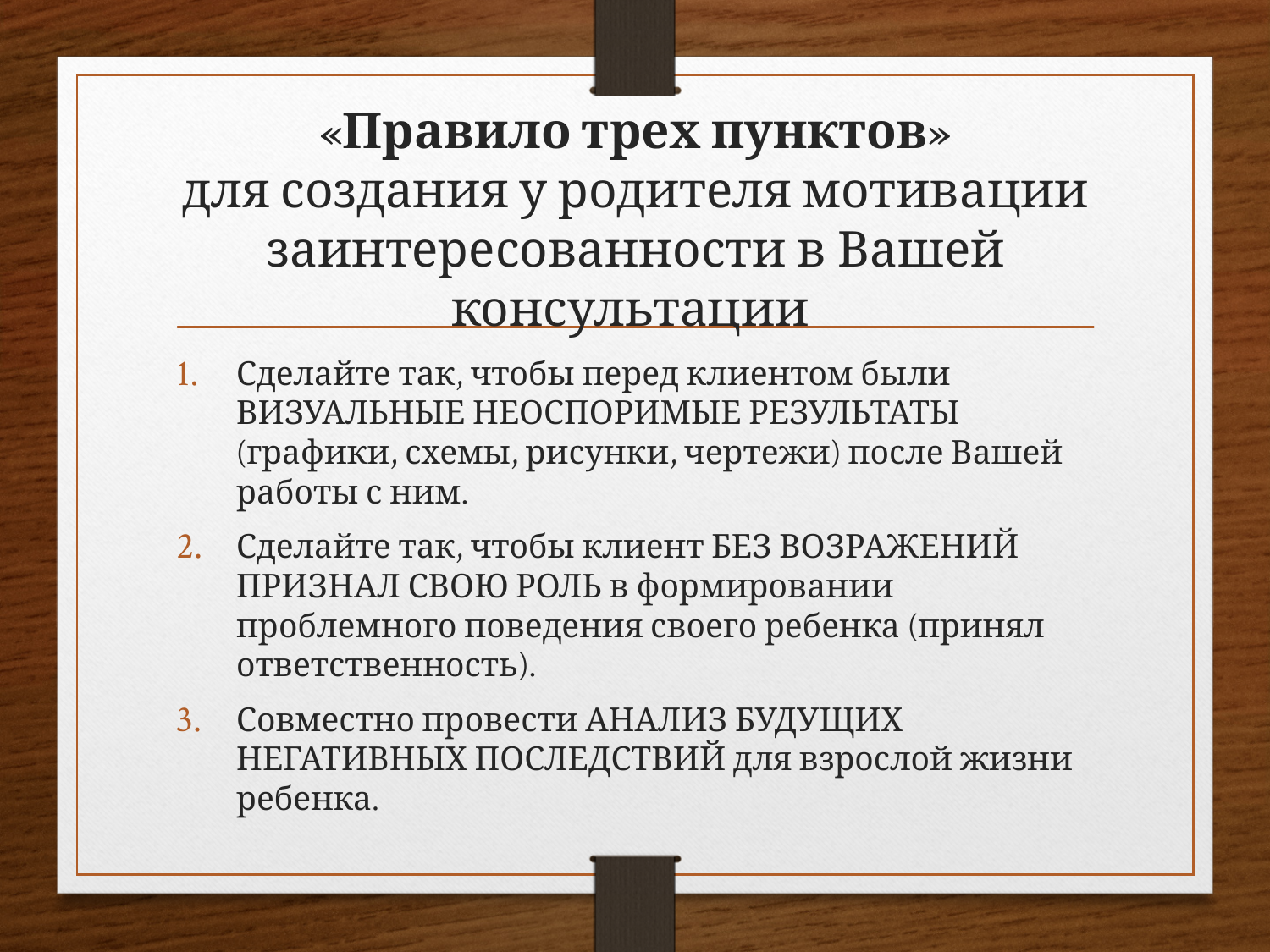

# «Правило трех пунктов» для создания у родителя мотивации заинтересованности в Вашей консультации
Сделайте так, чтобы перед клиентом были ВИЗУАЛЬНЫЕ НЕОСПОРИМЫЕ РЕЗУЛЬТАТЫ (графики, схемы, рисунки, чертежи) после Вашей работы с ним.
Сделайте так, чтобы клиент БЕЗ ВОЗРАЖЕНИЙ ПРИЗНАЛ СВОЮ РОЛЬ в формировании проблемного поведения своего ребенка (принял ответственность).
Совместно провести АНАЛИЗ БУДУЩИХ НЕГАТИВНЫХ ПОСЛЕДСТВИЙ для взрослой жизни ребенка.